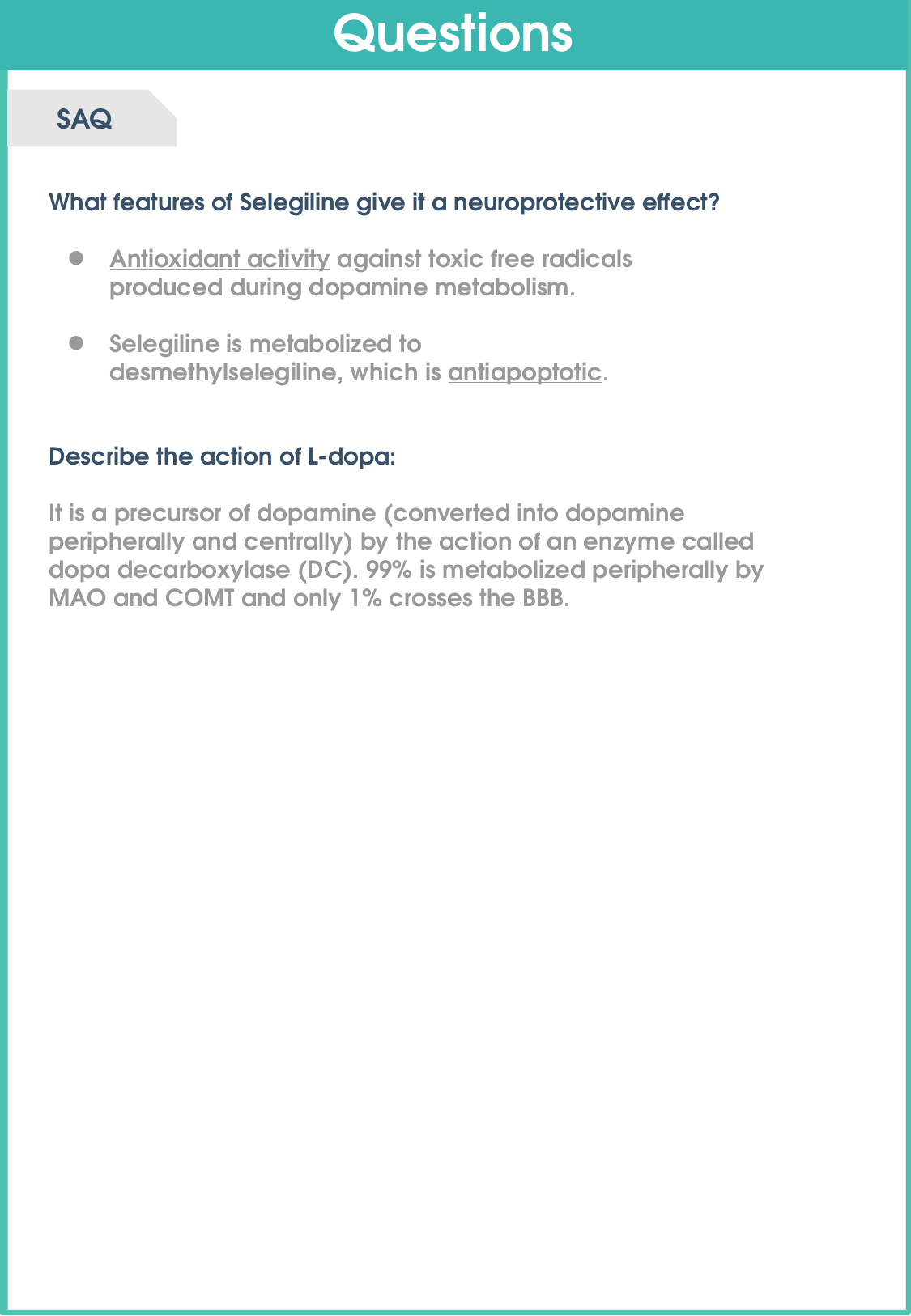

Questions
SAQ
What features of Selegiline give it a neuroprotective effect?

Antioxidant activity against toxic free radicals
produced during dopamine metabolism.
Selegiline is metabolized to
desmethylselegiline, which is antiapoptotic.

Describe the action of L-dopa:

It is a precursor of dopamine (converted into dopamine peripherally and centrally) by the action of an enzyme called dopa decarboxylase (DC). 99% is metabolized peripherally by MAO and COMT and only 1% crosses the BBB.